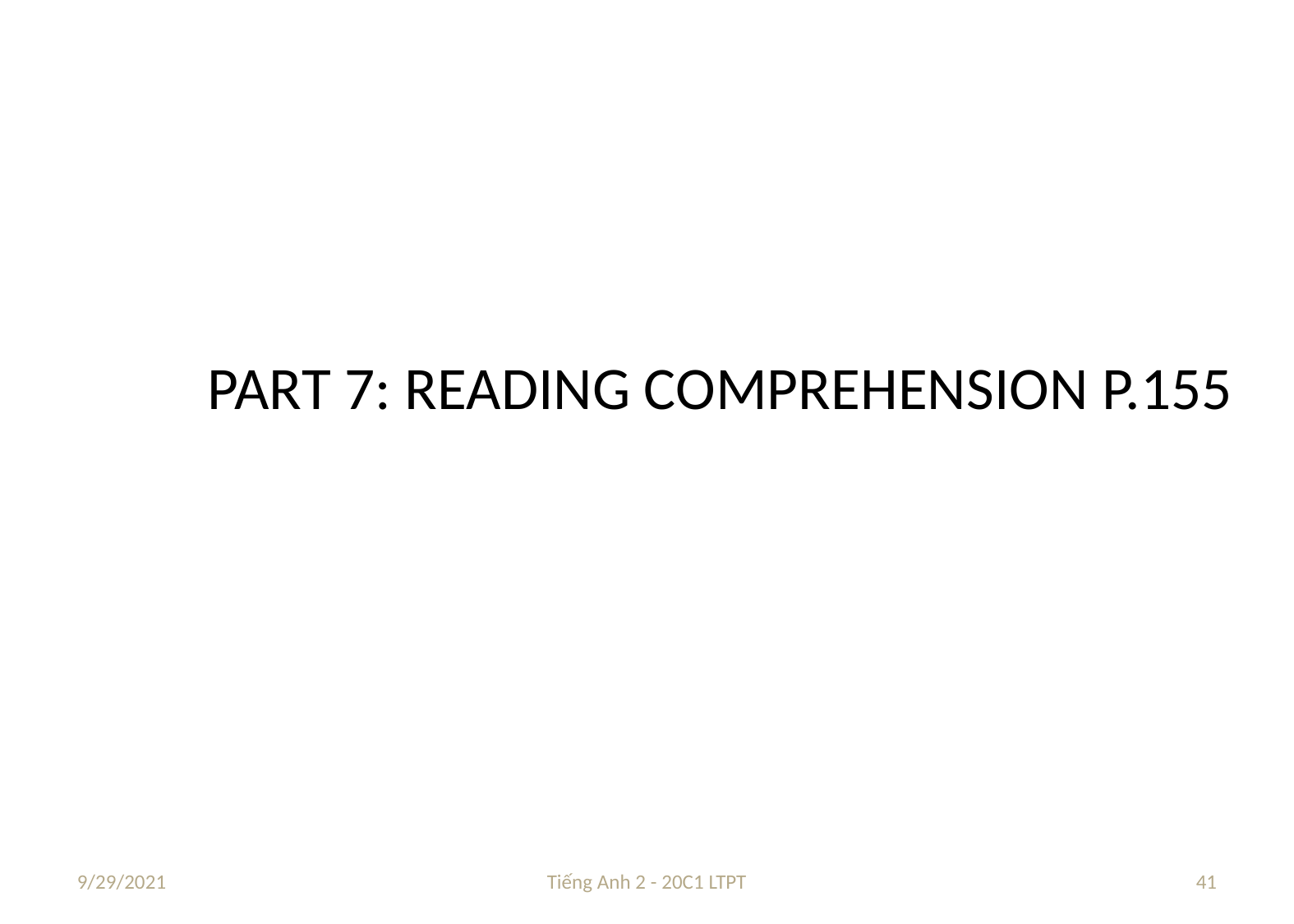

# PART 7: READING COMPREHENSION P.155
9/29/2021
Tiếng Anh 2 - 20C1 LTPT
41